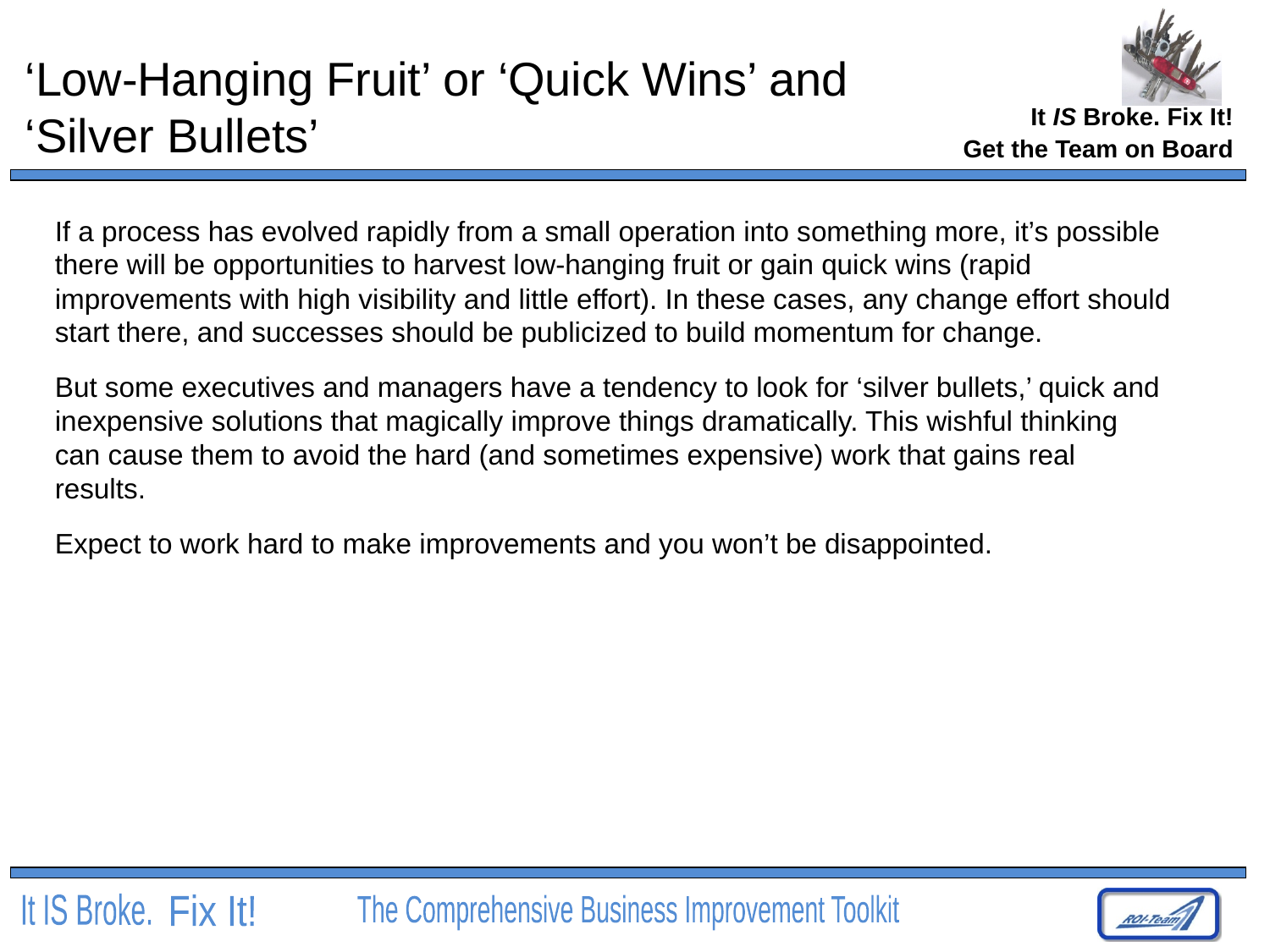

# ‘Low-Hanging Fruit’ or ‘Quick Wins’ and ‘Silver Bullets’
Get the Team on Board
If a process has evolved rapidly from a small operation into something more, it’s possible there will be opportunities to harvest low-hanging fruit or gain quick wins (rapid improvements with high visibility and little effort). In these cases, any change effort should start there, and successes should be publicized to build momentum for change.
But some executives and managers have a tendency to look for ‘silver bullets,’ quick and inexpensive solutions that magically improve things dramatically. This wishful thinking can cause them to avoid the hard (and sometimes expensive) work that gains real results.
Expect to work hard to make improvements and you won’t be disappointed.